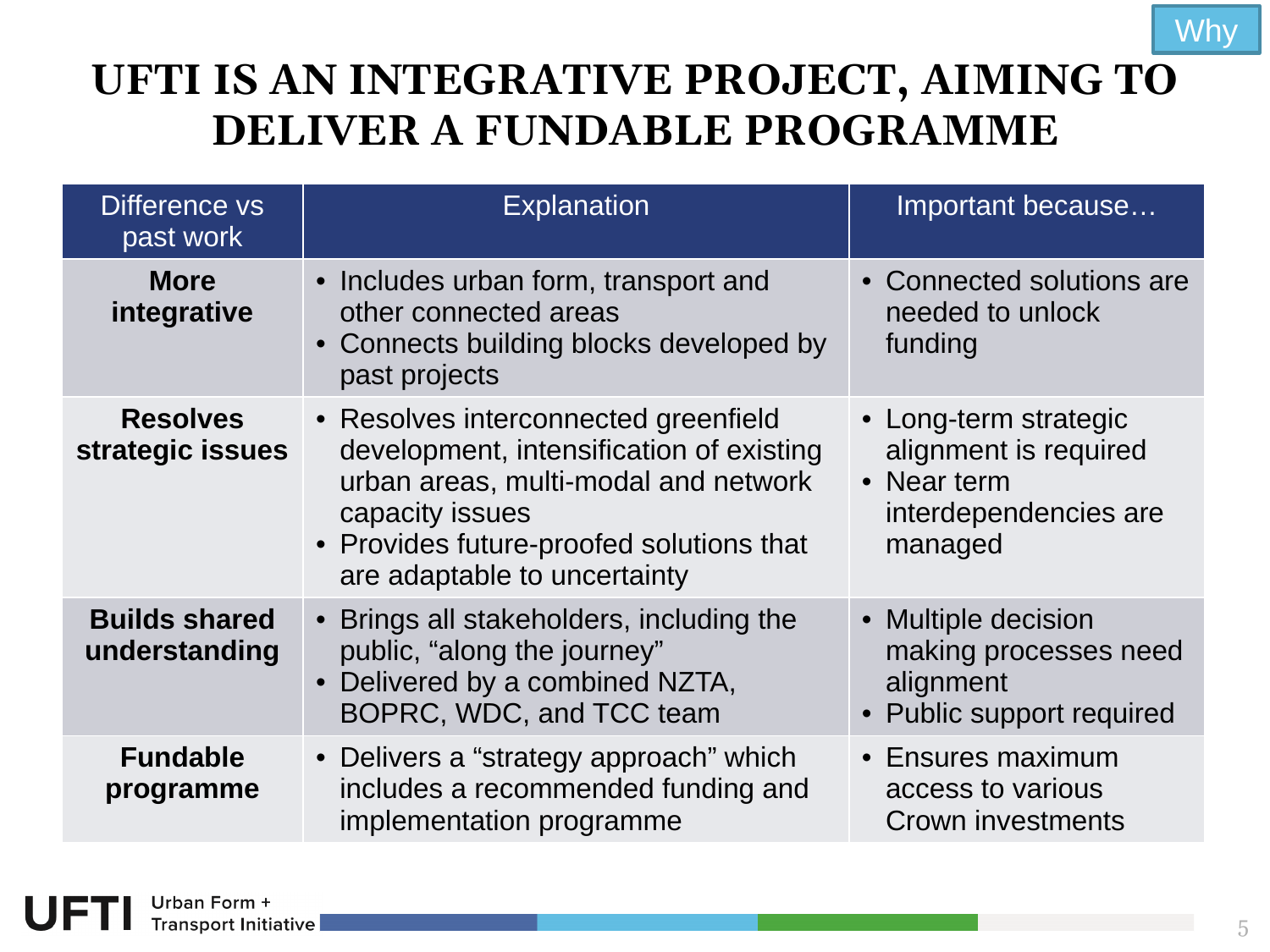

Why
# UFTI is an integrative project, aiming to deliver a fundable programme
| Difference vs past work | Explanation | Important because… |
| --- | --- | --- |
| More integrative | Includes urban form, transport and other connected areas Connects building blocks developed by past projects | Connected solutions are needed to unlock funding |
| Resolves strategic issues | Resolves interconnected greenfield development, intensification of existing urban areas, multi-modal and network capacity issues Provides future-proofed solutions that are adaptable to uncertainty | Long-term strategic alignment is required Near term interdependencies are managed |
| Builds shared understanding | Brings all stakeholders, including the public, “along the journey” Delivered by a combined NZTA, BOPRC, WDC, and TCC team | Multiple decision making processes need alignment Public support required |
| Fundable programme | Delivers a “strategy approach” which includes a recommended funding and implementation programme | Ensures maximum access to various Crown investments |
5